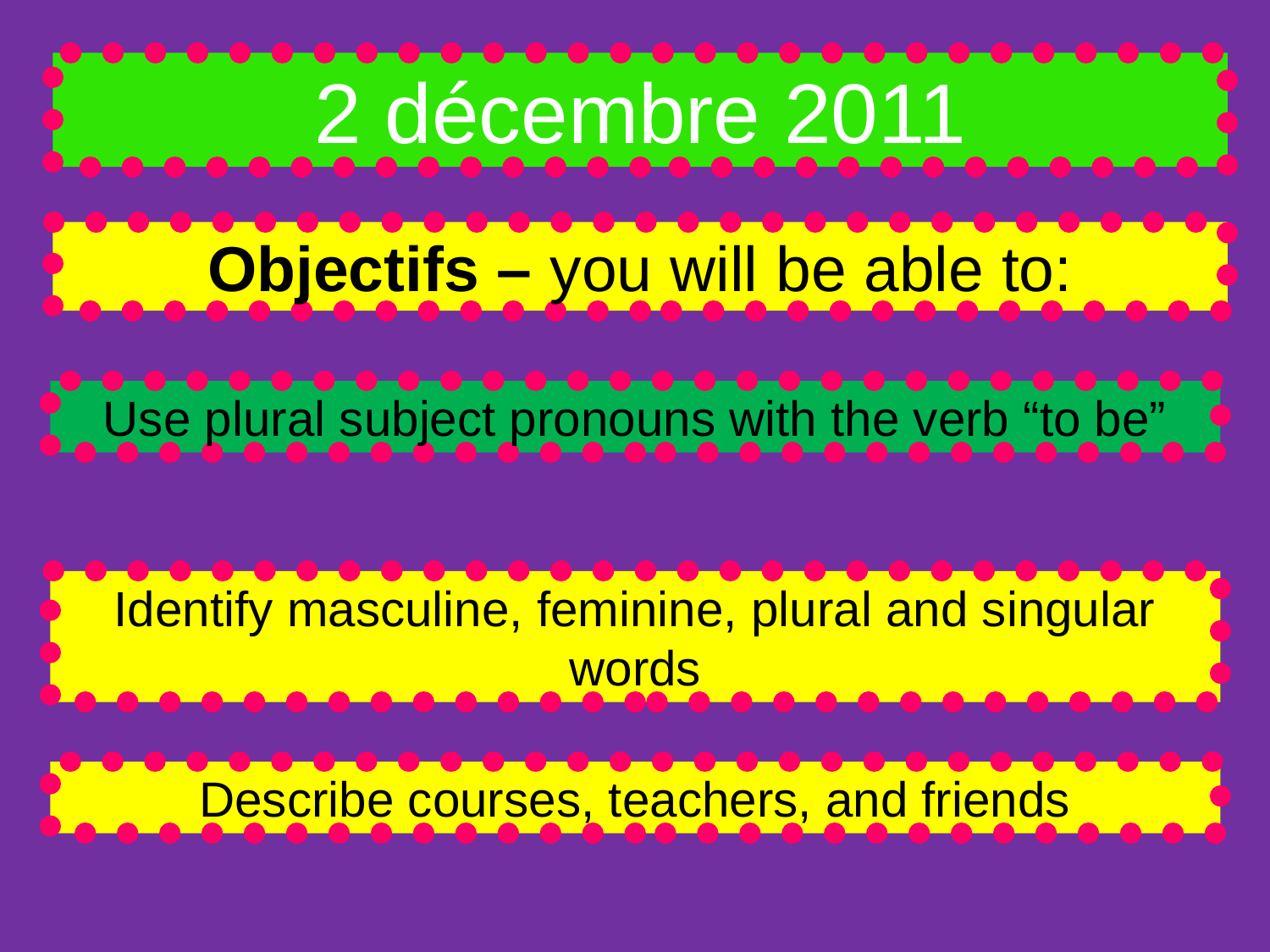

2 décembre 2011
Objectifs – you will be able to:
Use plural subject pronouns with the verb “to be”
Identify masculine, feminine, plural and singular words
Describe courses, teachers, and friends